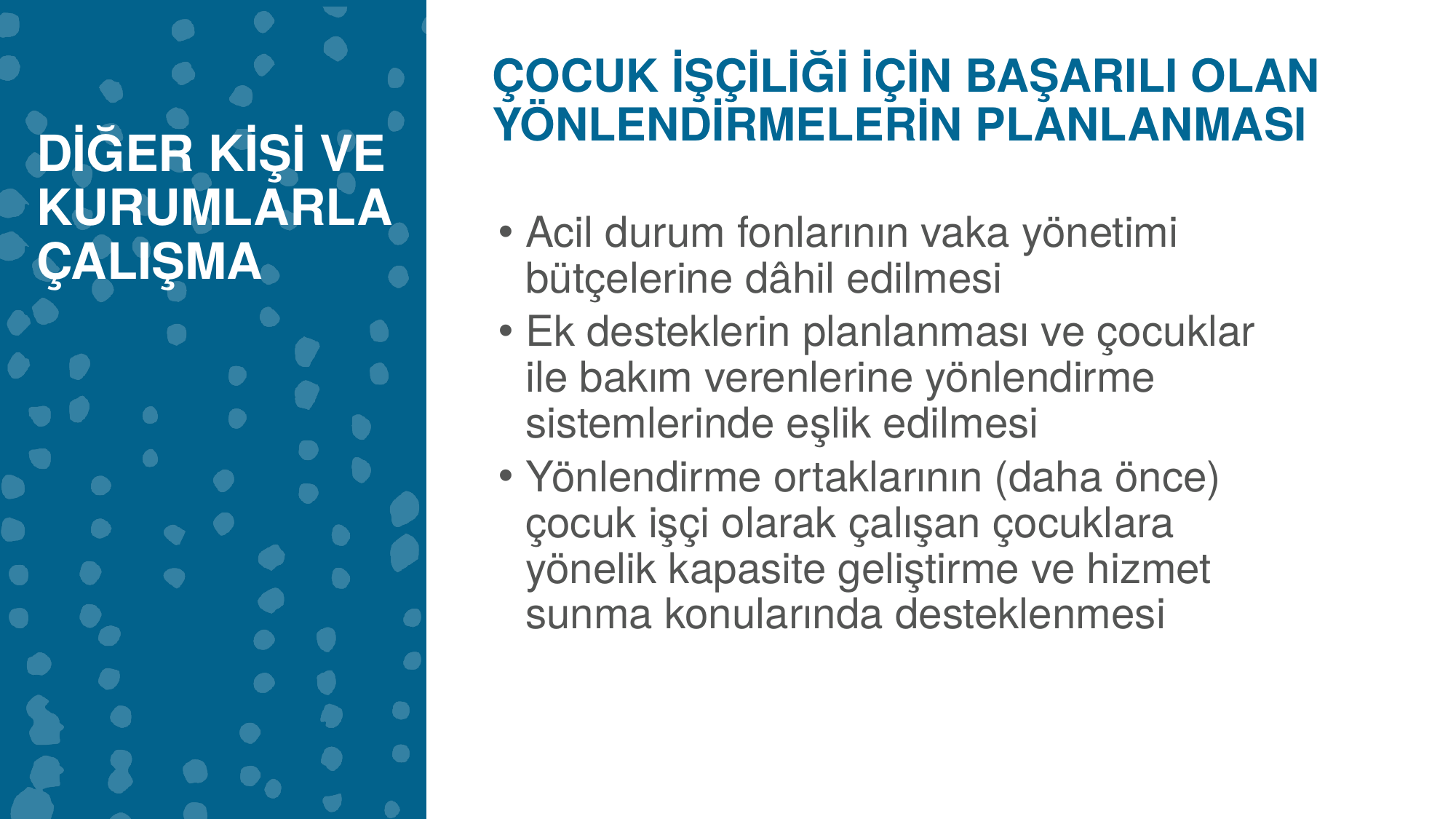

ÇOCUK İŞÇİLİĞİ İÇİN BAŞARILI OLAN YÖNLENDİRMELERİN PLANLANMASI
DİĞER KİŞİ VE KURUMLARLA ÇALIŞMA
Acil durum fonlarının vaka yönetimi bütçelerine dâhil edilmesi
Ek desteklerin planlanması ve çocuklar ile bakım verenlerine yönlendirme sistemlerinde eşlik edilmesi
Yönlendirme ortaklarının (daha önce) çocuk işçi olarak çalışan çocuklara yönelik kapasite geliştirme ve hizmet sunma konularında desteklenmesi